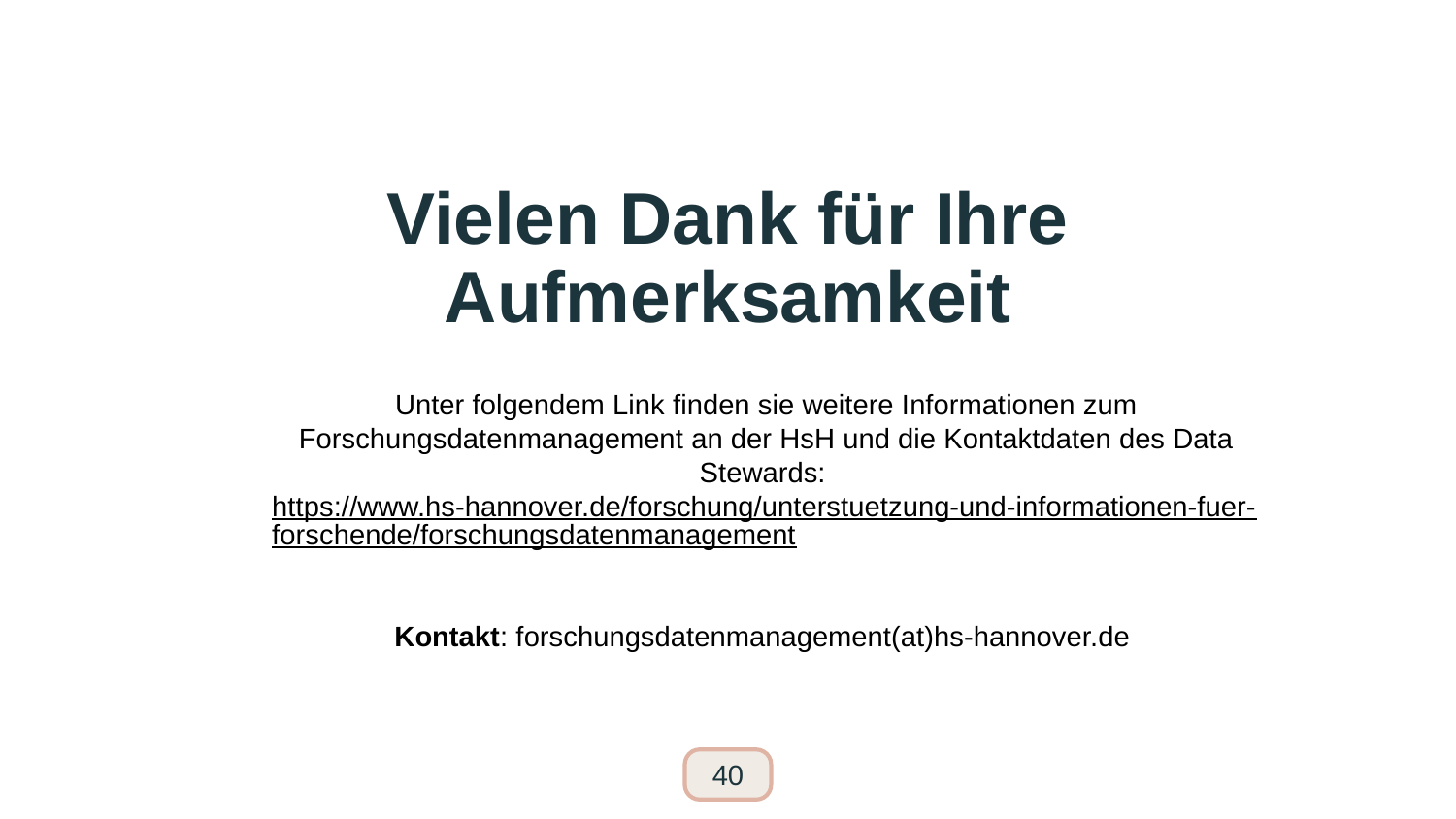

# Vielen Dank für Ihre Aufmerksamkeit
Unter folgendem Link finden sie weitere Informationen zum Forschungsdatenmanagement an der HsH und die Kontaktdaten des Data Stewards:
https://www.hs-hannover.de/forschung/unterstuetzung-und-informationen-fuer-forschende/forschungsdatenmanagement
Kontakt: forschungsdatenmanagement(at)hs-hannover.de